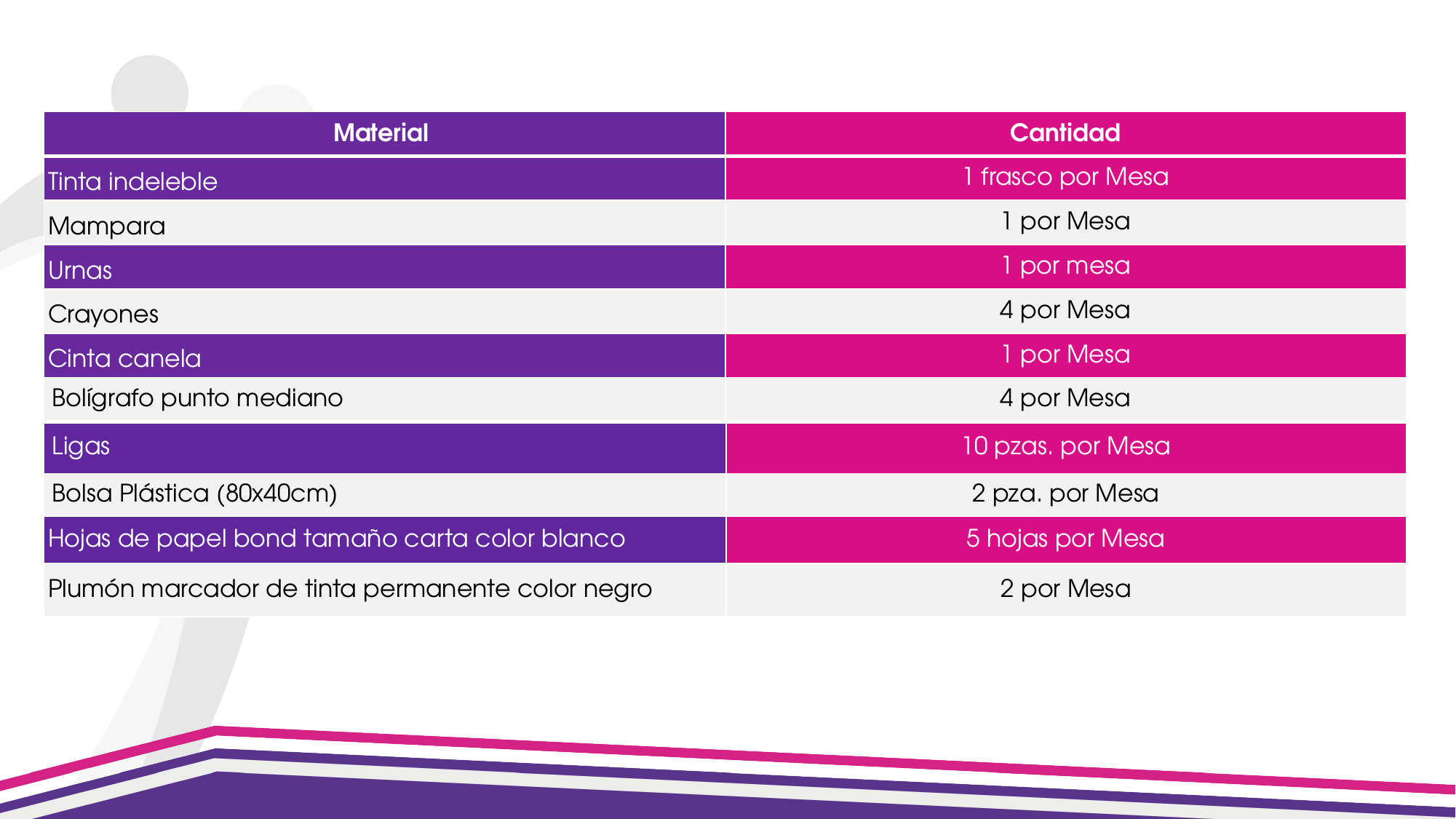

| Material | Cantidad |
| --- | --- |
| Tinta indeleble | 1 frasco por Mesa |
| Mampara | 1 por Mesa |
| Urnas | 1 por mesa |
| Crayones | 4 por Mesa |
| Cinta canela | 1 por Mesa |
| Bolígrafo punto mediano | 4 por Mesa |
| Ligas | 10 pzas. por Mesa |
| --- | --- |
| Bolsa Plástica (80x40cm) | 2 pza. por Mesa |
| Hojas de papel bond tamaño carta color blanco | 5 hojas por Mesa |
| Plumón marcador de tinta permanente color negro | 2 por Mesa |